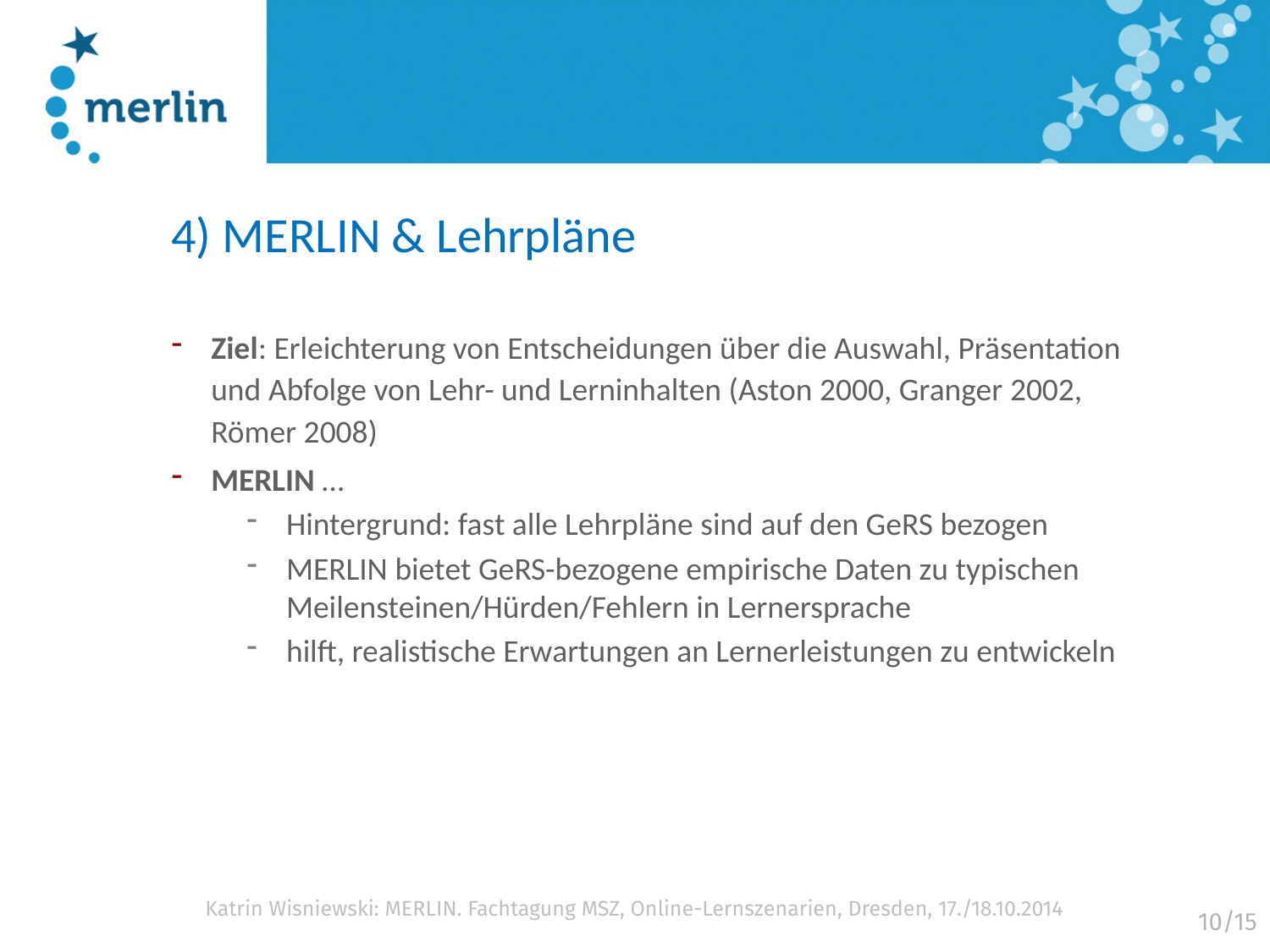

# 4) MERLIN & Lehrpläne
Ziel: Erleichterung von Entscheidungen über die Auswahl, Präsentation und Abfolge von Lehr- und Lerninhalten (Aston 2000, Granger 2002, Römer 2008)
MERLIN …
Hintergrund: fast alle Lehrpläne sind auf den GeRS bezogen
MERLIN bietet GeRS-bezogene empirische Daten zu typischen Meilensteinen/Hürden/Fehlern in Lernersprache
hilft, realistische Erwartungen an Lernerleistungen zu entwickeln

10/15